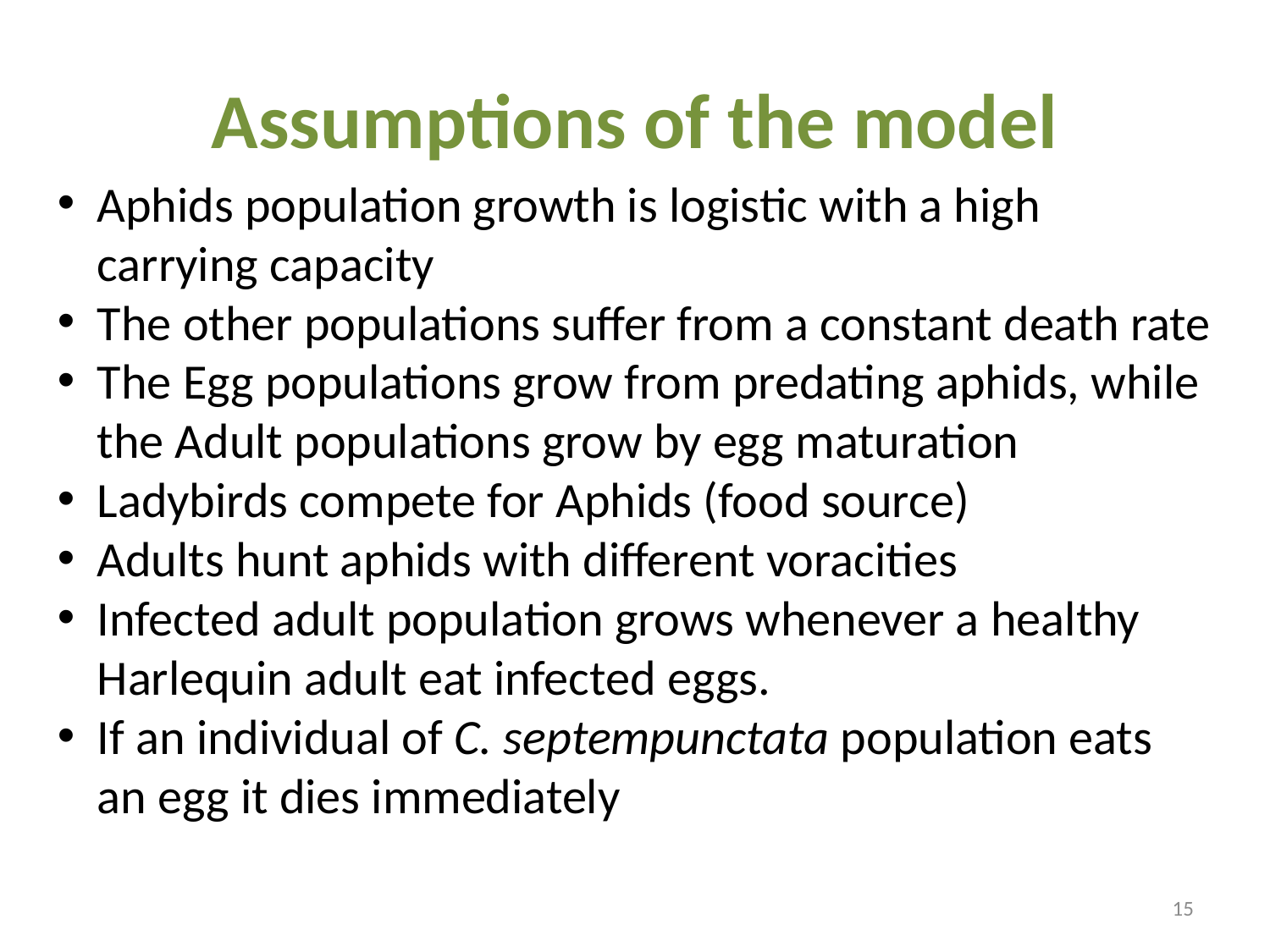

# Assumptions of the model
Aphids population growth is logistic with a high carrying capacity
The other populations suffer from a constant death rate
The Egg populations grow from predating aphids, while the Adult populations grow by egg maturation
Ladybirds compete for Aphids (food source)
Adults hunt aphids with different voracities
Infected adult population grows whenever a healthy Harlequin adult eat infected eggs.
If an individual of C. septempunctata population eats an egg it dies immediately
15